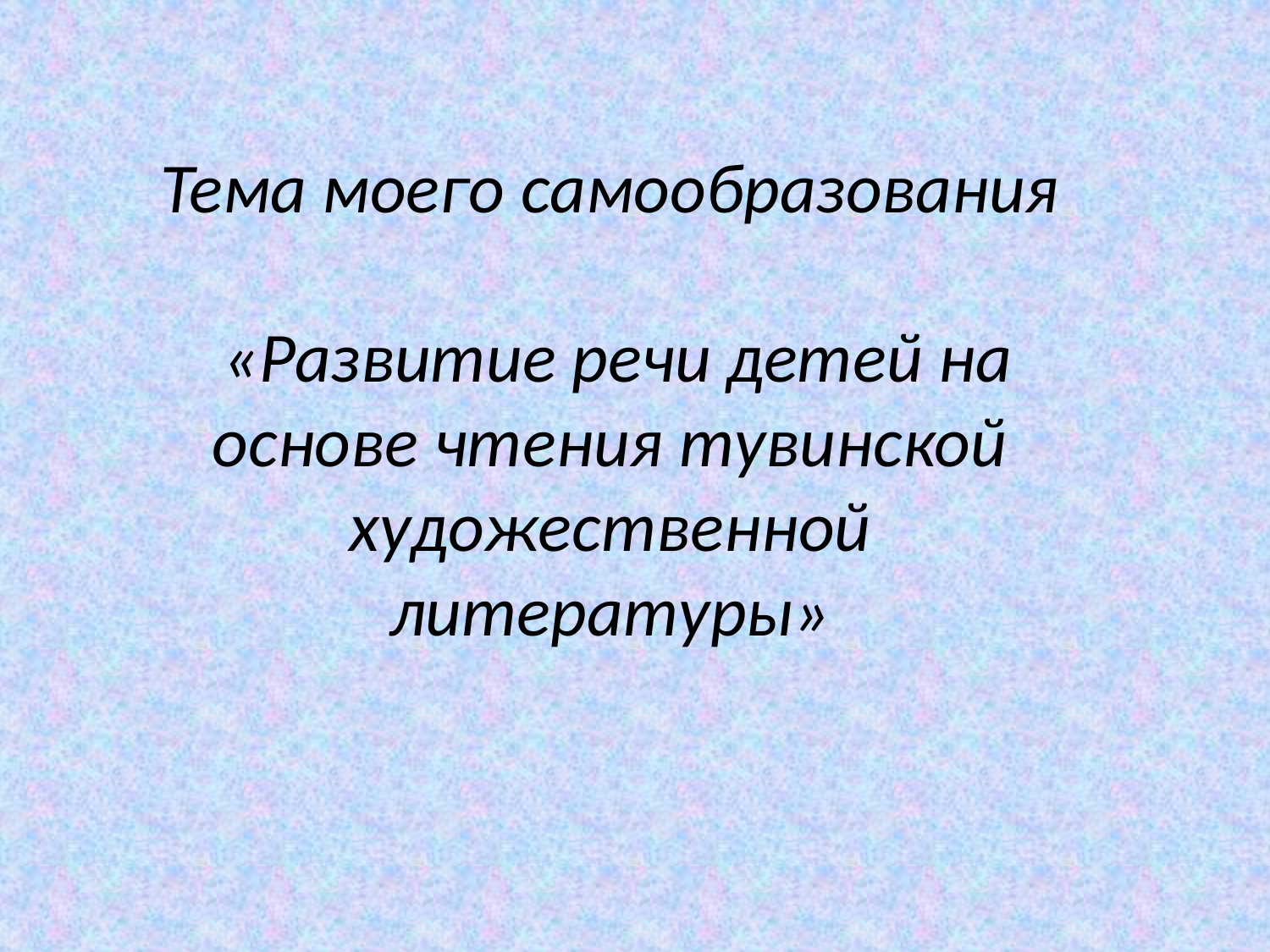

Тема моего самообразования

 «Развитие речи детей на основе чтения тувинской художественной литературы»